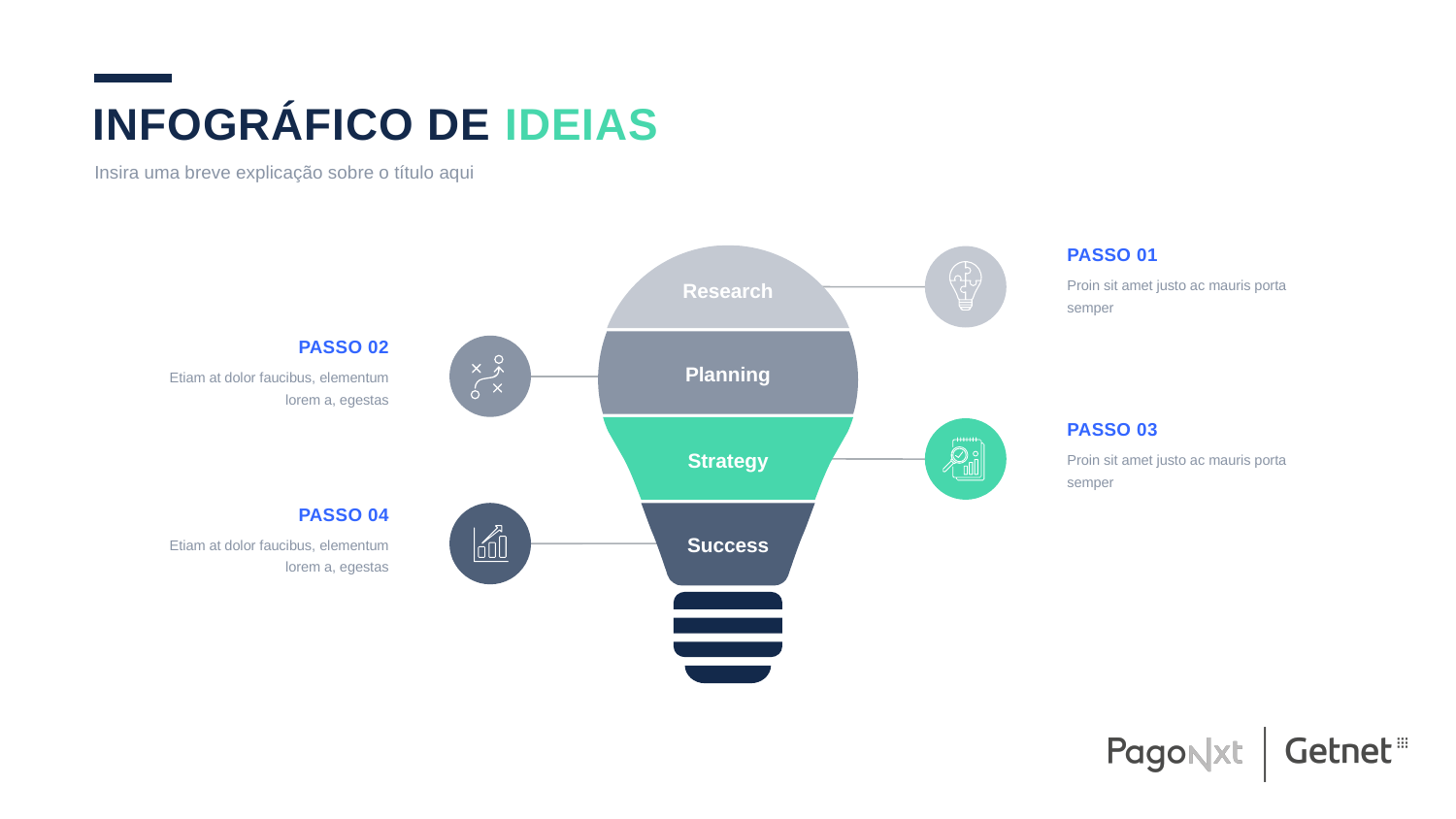

Infográfico de ideias
Insira uma breve explicação sobre o título aqui
Passo 01

Proin sit amet justo ac mauris porta semper
Research

passo 02

Planning
Etiam at dolor faucibus, elementum lorem a, egestas

passo 03
Proin sit amet justo ac mauris porta semper
Strategy
passo 04

Etiam at dolor faucibus, elementum lorem a, egestas
Success